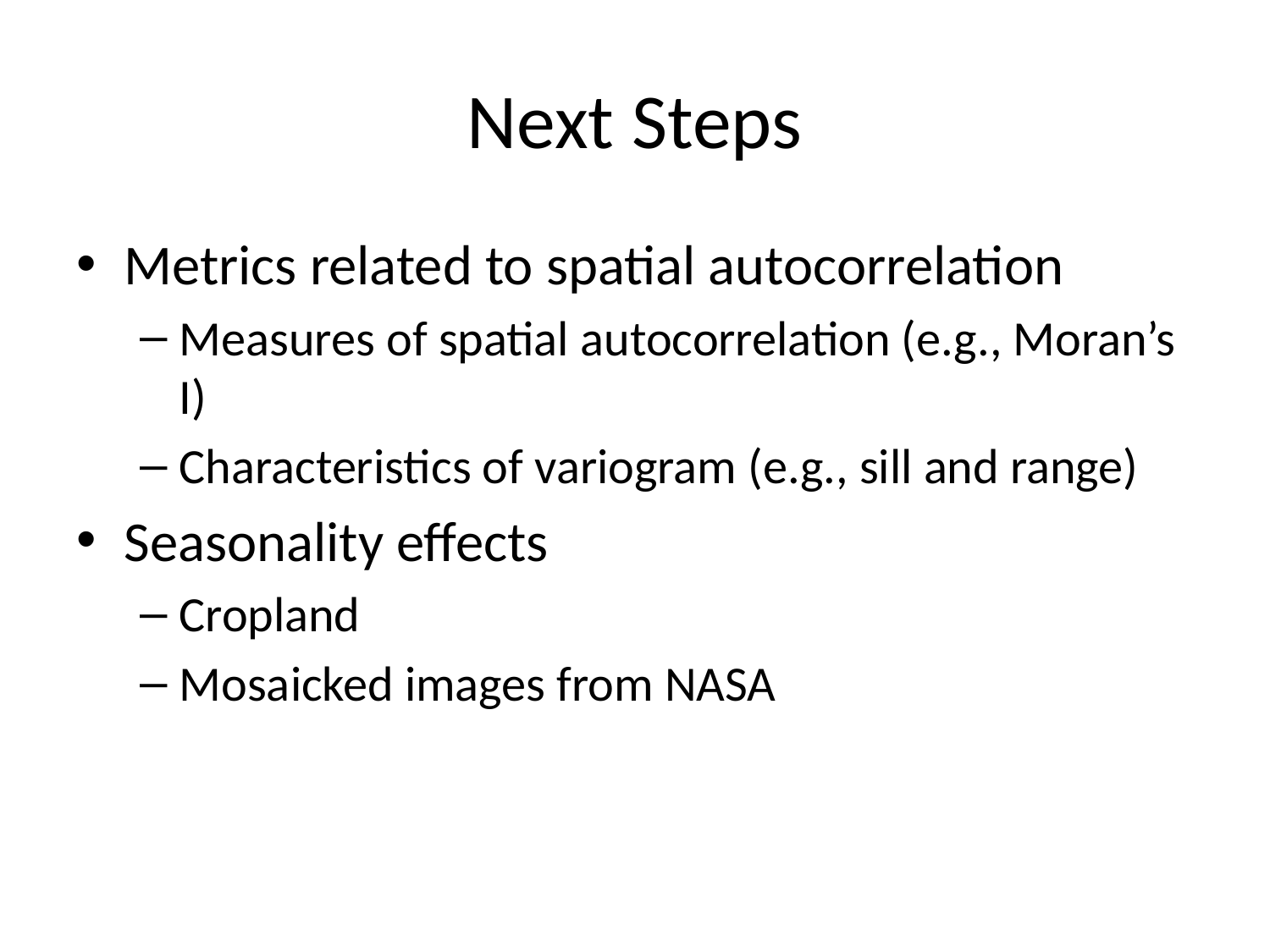

# Next Steps
Metrics related to spatial autocorrelation
Measures of spatial autocorrelation (e.g., Moran’s I)
Characteristics of variogram (e.g., sill and range)
Seasonality effects
Cropland
Mosaicked images from NASA